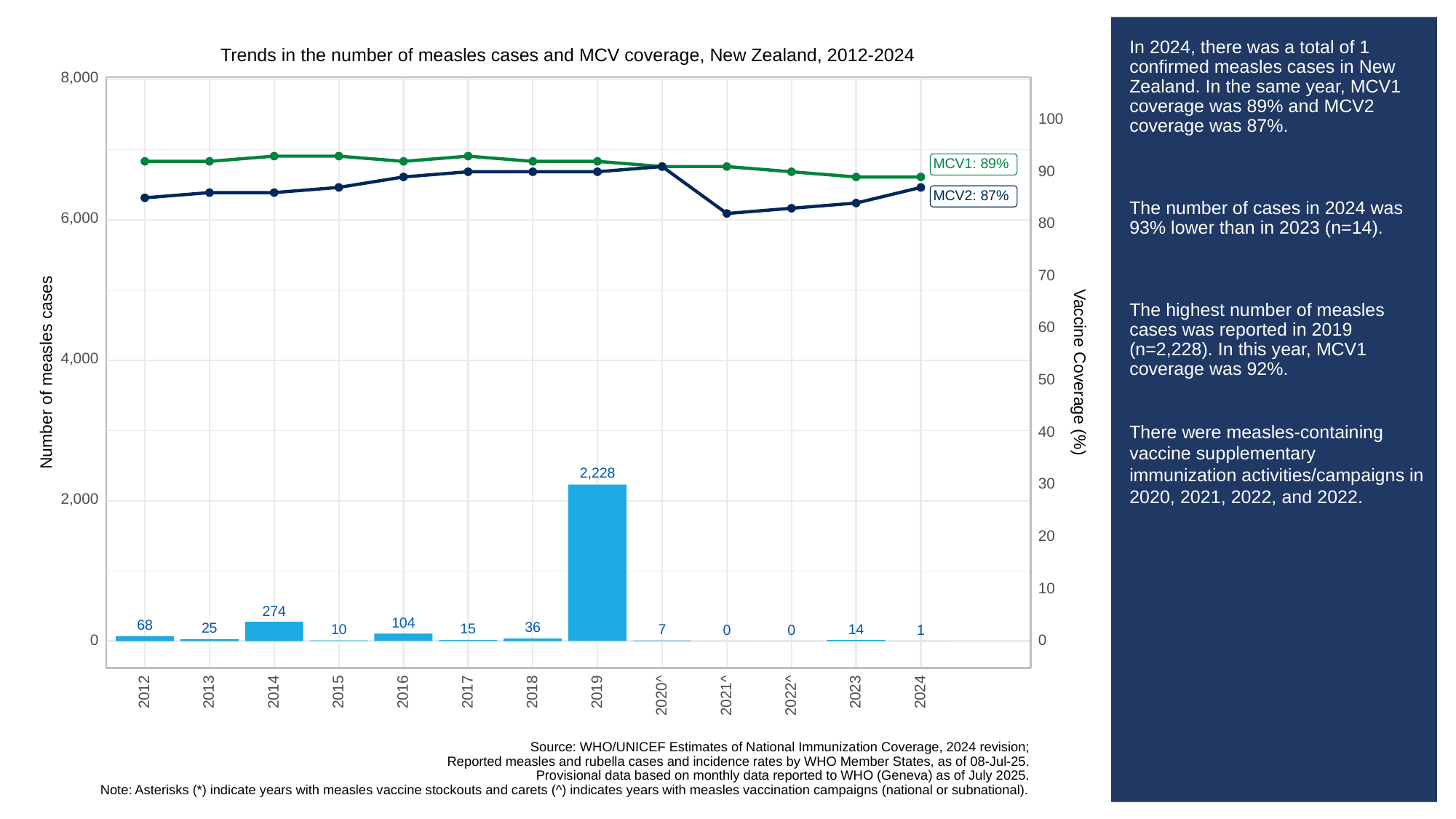

# In 2024, there was a total of 1 confirmed measles cases in New Zealand. In the same year, MCV1 coverage was 89% and MCV2 coverage was 87%.

The number of cases in 2024 was 93% lower than in 2023 (n=14).

The highest number of measles cases was reported in 2019 (n=2,228). In this year, MCV1 coverage was 92%.

There were measles-containing vaccine supplementary immunization activities/campaigns in 2020, 2021, 2022, and 2022.

Trends in the number of measles cases and MCV coverage, New Zealand, 2012-2024
8,000

100

MCV1: 89%

90

MCV2: 87%

6,000
80

70

60
4,000

Vaccine Coverage (%)
Number of measles cases
50
40

2,228
30

2,000

20

10
274
104
68

36
25
15
14
10
7
0
0
1

0
0

2013
2023
2012
2014
2015
2016
2017
2018
2019
2024
2020^
2021^
2022^
Source: WHO/UNICEF Estimates of National Immunization Coverage, 2024 revision;
Reported measles and rubella cases and incidence rates by WHO Member States, as of 08-Jul-25.
Provisional data based on monthly data reported to WHO (Geneva) as of July 2025.
Note: Asterisks (*) indicate years with measles vaccine stockouts and carets (^) indicates years with measles vaccination campaigns (national or subnational).